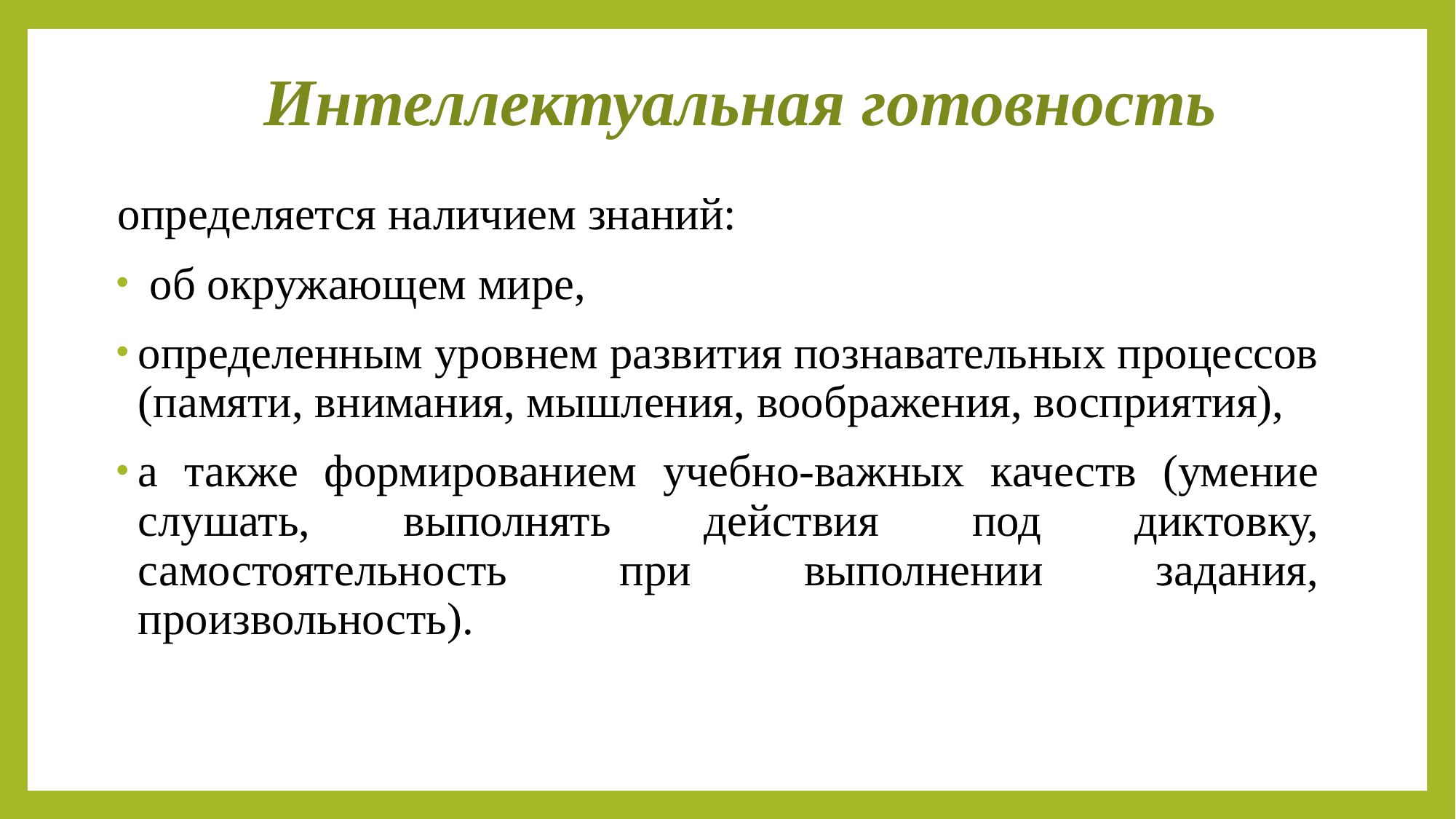

# Интеллектуальная готовность
определяется наличием знаний:
 об окружающем мире,
определенным уровнем развития познавательных процессов (памяти, внимания, мышления, воображения, восприятия),
а также формированием учебно-важных качеств (умение слушать, выполнять действия под диктовку, самостоятельность при выполнении задания, произвольность).